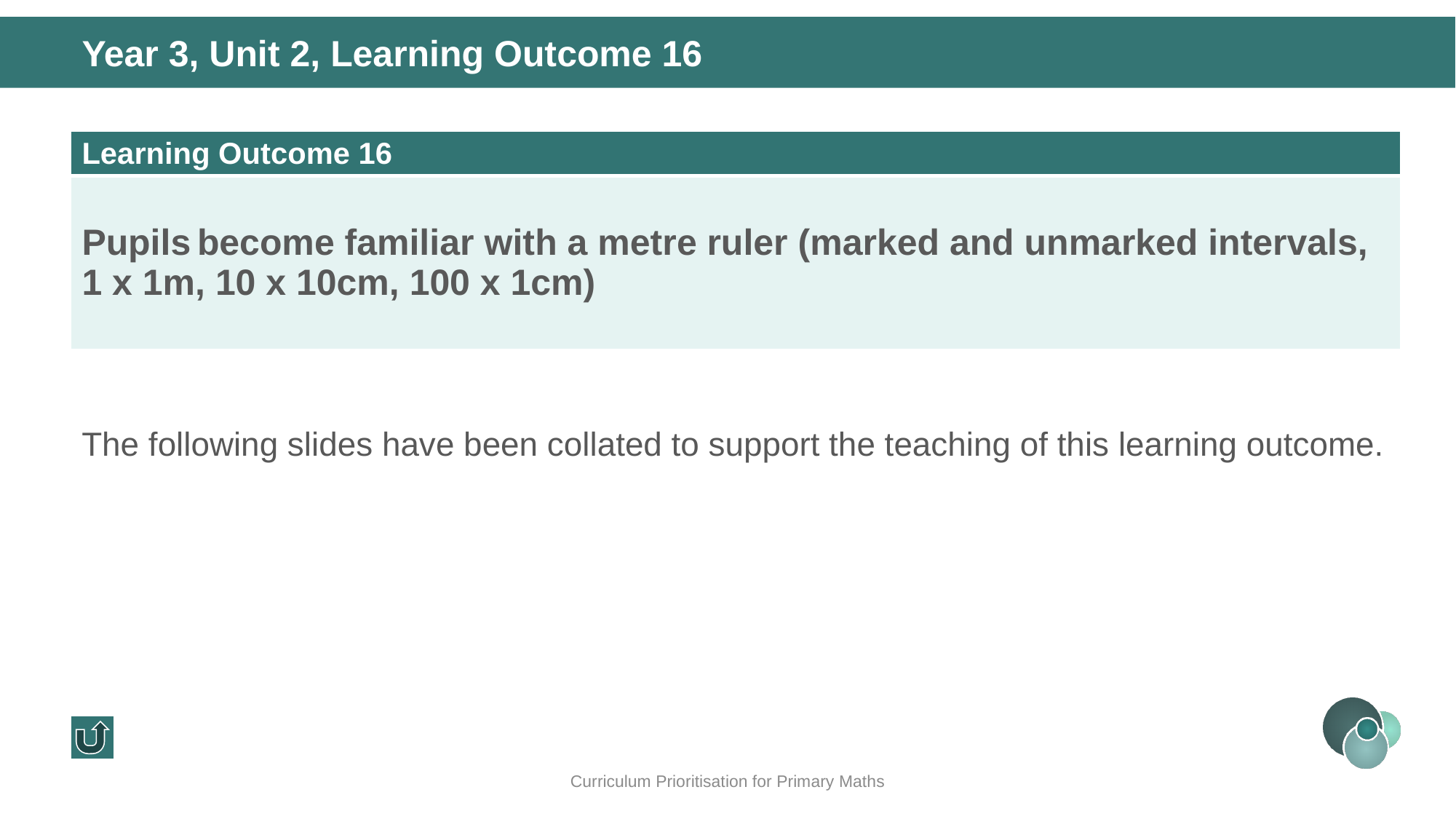

Year 3, Unit 2, Learning Outcome 16
| Learning Outcome 16 |
| --- |
| Pupils become familiar with a metre ruler (marked and unmarked intervals, 1 x 1m, 10 x 10cm, 100 x 1cm) |
The following slides have been collated to support the teaching of this learning outcome.

Curriculum Prioritisation for Primary Maths